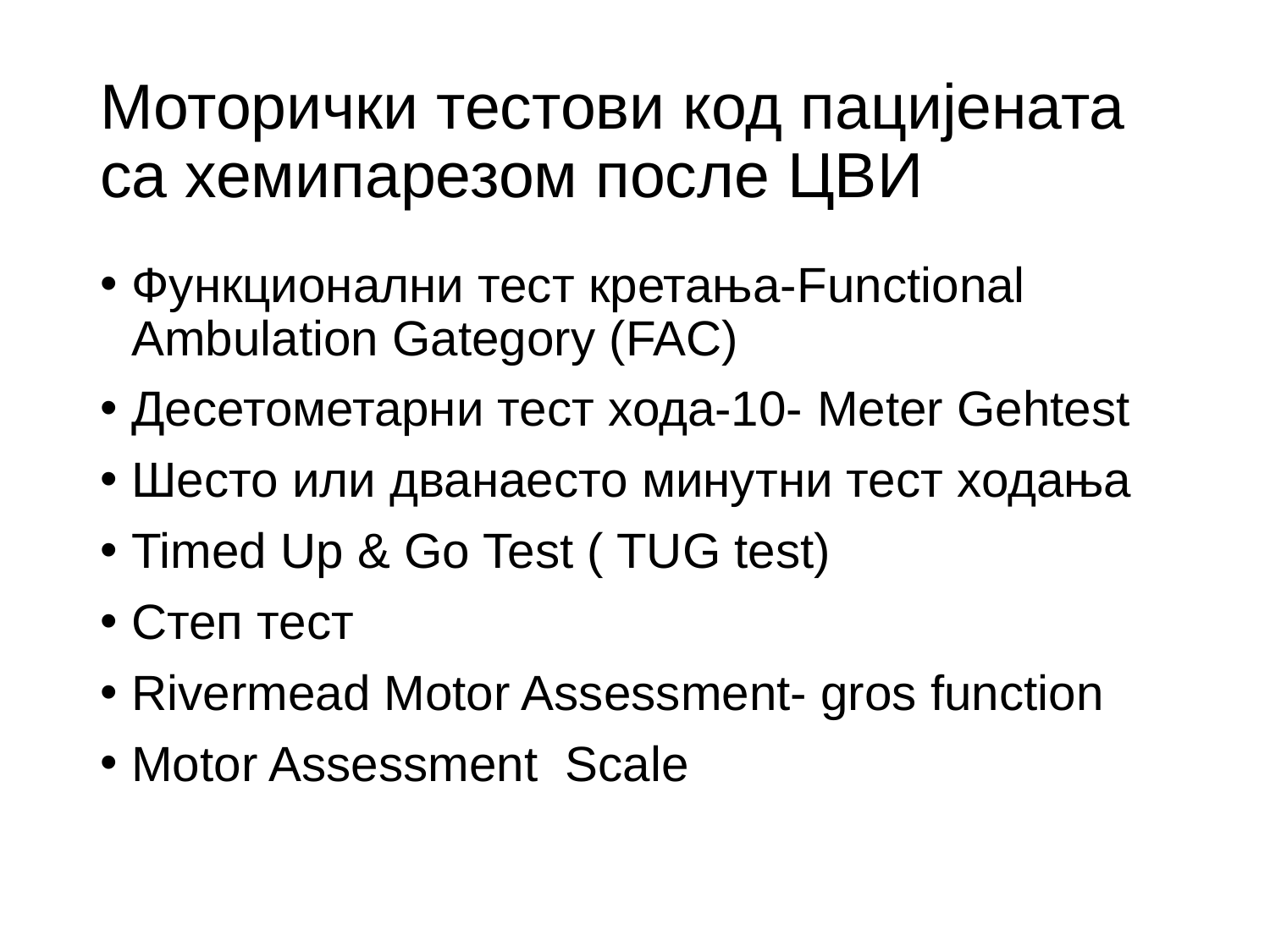

# Моторички тестови код пацијената са хемипарезом после ЦВИ
Функционални тест кретања-Functional Ambulation Gategory (FAC)
Десетометарни тест хода-10- Meter Gehtest
Шесто или дванаесто минутни тест ходања
Timed Up & Go Test ( TUG test)
Степ тест
Rivermead Motor Assessment- gros function
Motor Assessment  Scale